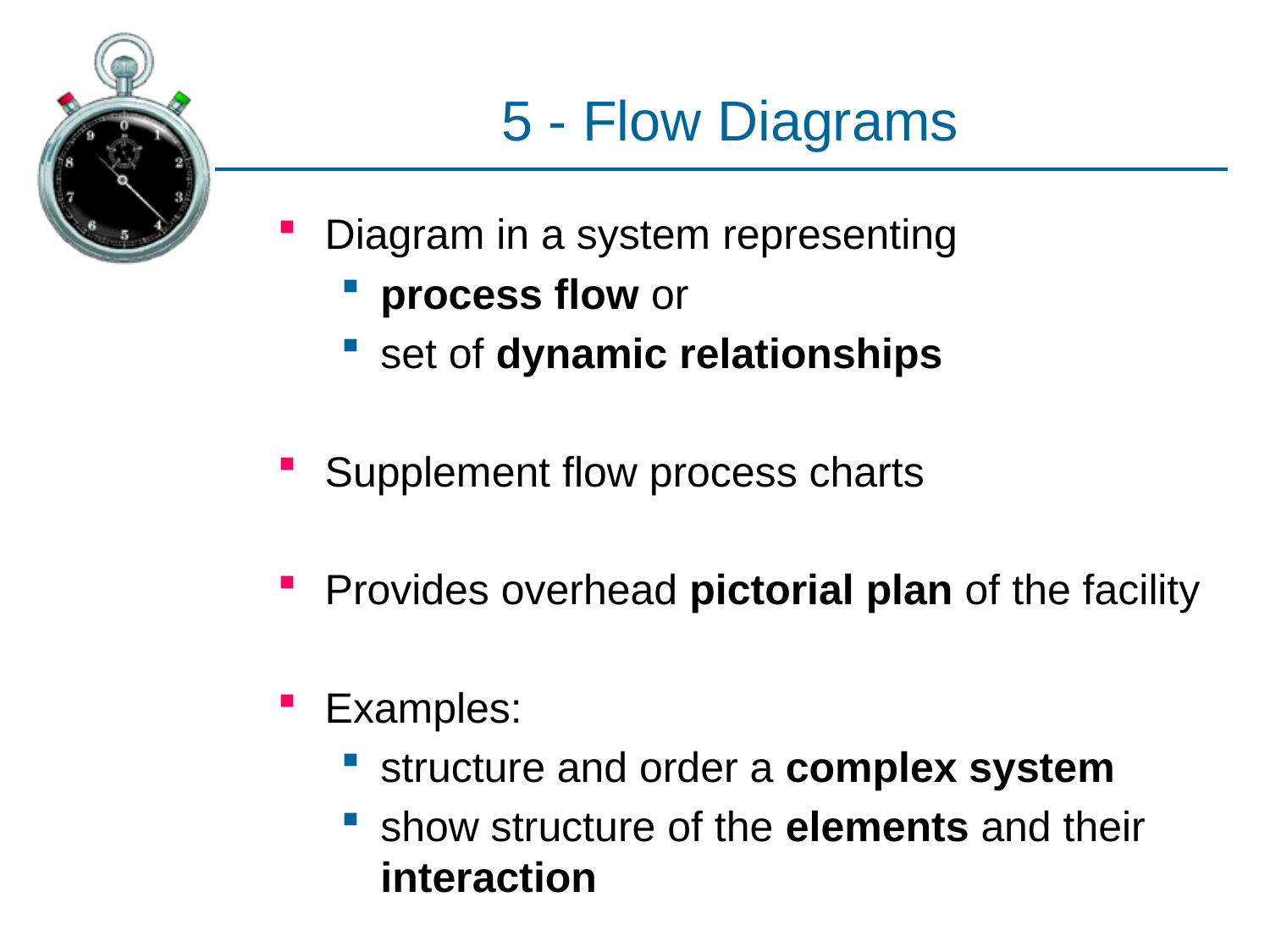

# 5 - Flow Diagrams
Diagram in a system representing
process flow or
set of dynamic relationships

Supplement flow process charts

Provides overhead pictorial plan of the facility

Examples:
structure and order a complex system
show structure of the elements and their interaction